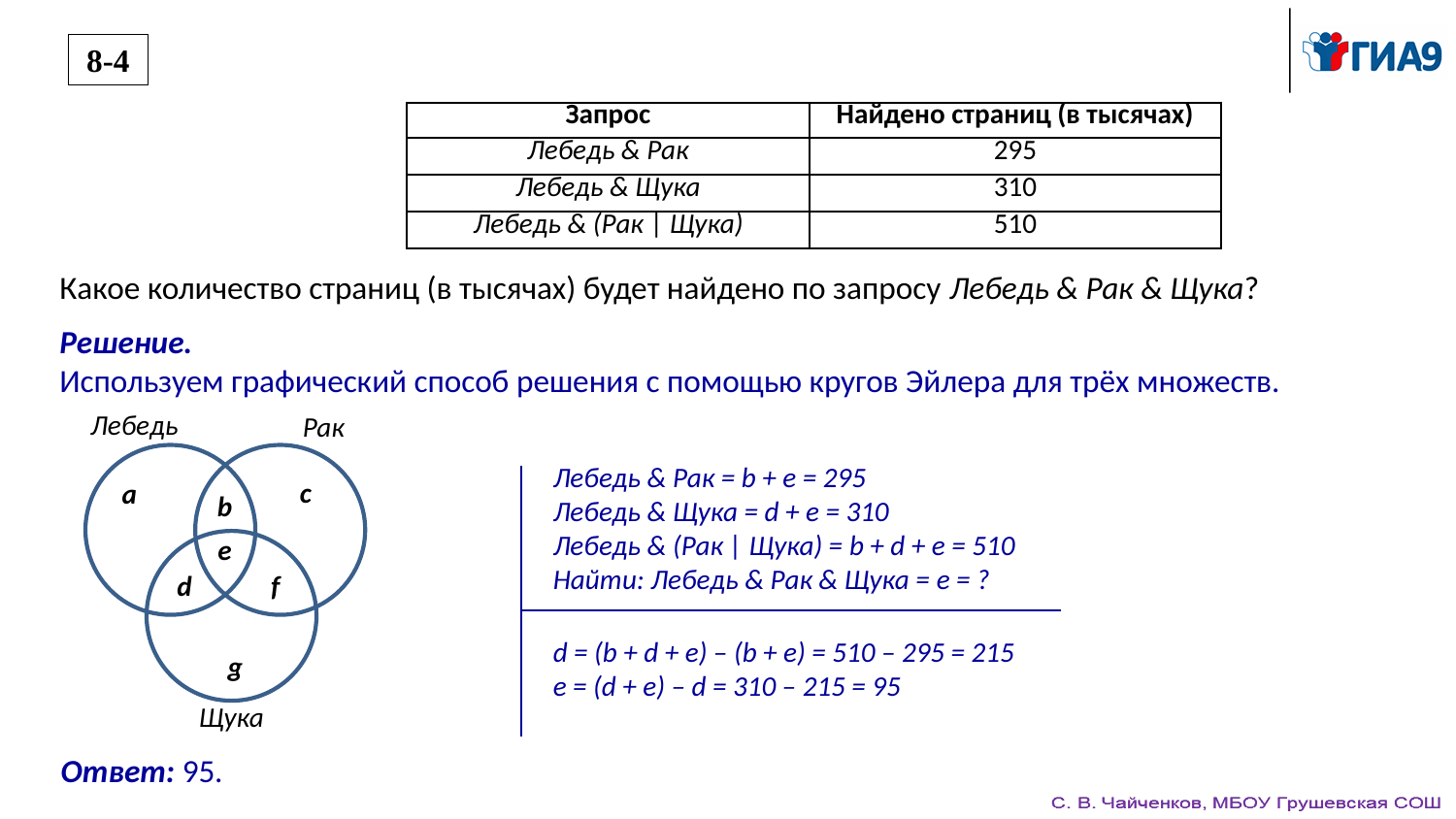

8-4
| Запрос | Найдено страниц (в тысячах) |
| --- | --- |
| Лебедь & Рак | 295 |
| Лебедь & Щука | 310 |
| Лебедь & (Рак | Щука) | 510 |
Какое количество страниц (в тысячах) будет найдено по запросу Лебедь & Рак & Щука?
Решение.
Используем графический способ решения с помощью кругов Эйлера для трёх множеств.

Лебедь
Рак

c
a
b

e
f
d
g
Щука
Лебедь & Рак = b + e = 295
Лебедь & Щука = d + e = 310
Лебедь & (Рак | Щука) = b + d + e = 510
Найти: Лебедь & Рак & Щука = e = ?
d = (b + d + e) – (b + e) = 510 – 295 = 215
e = (d + e) – d = 310 – 215 = 95
Ответ: 95.